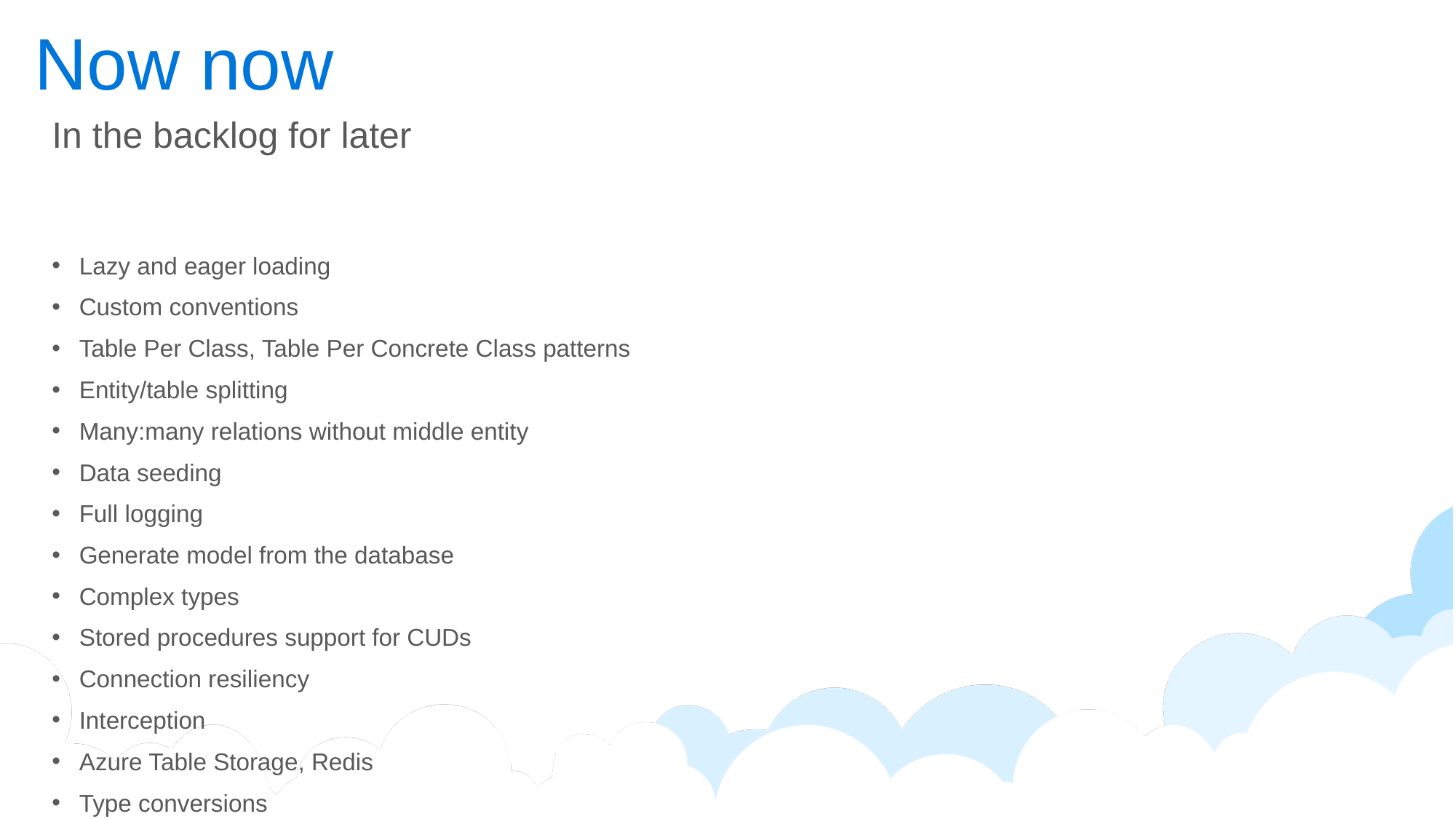

# Now now
In the backlog for later
Lazy and eager loading
Custom conventions
Table Per Class, Table Per Concrete Class patterns
Entity/table splitting
Many:many relations without middle entity
Data seeding
Full logging
Generate model from the database
Complex types
Stored procedures support for CUDs
Connection resiliency
Interception
Azure Table Storage, Redis
Type conversions